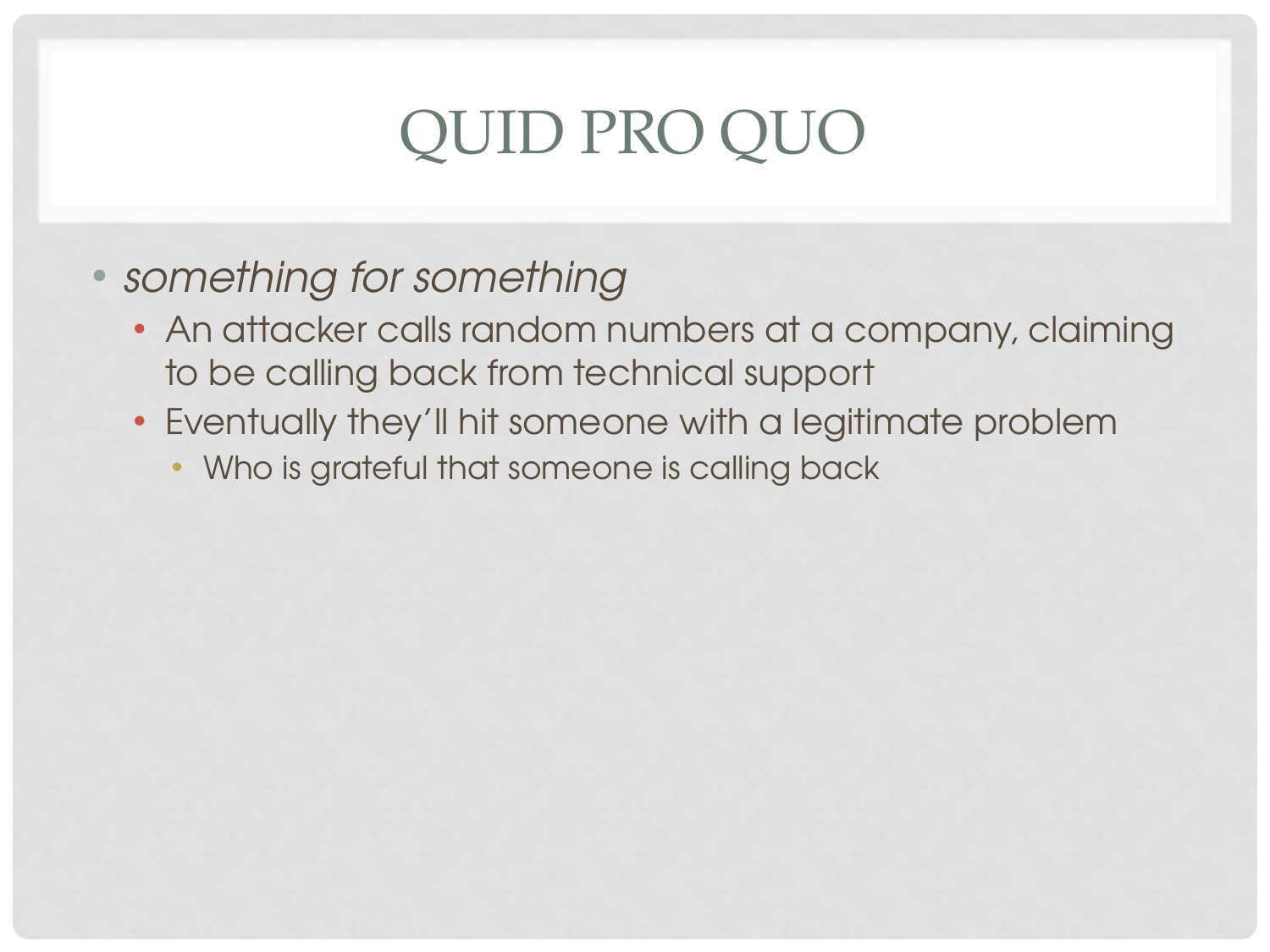

# Quid pro quo
something for something
An attacker calls random numbers at a company, claiming to be calling back from technical support
Eventually they’ll hit someone with a legitimate problem
Who is grateful that someone is calling back